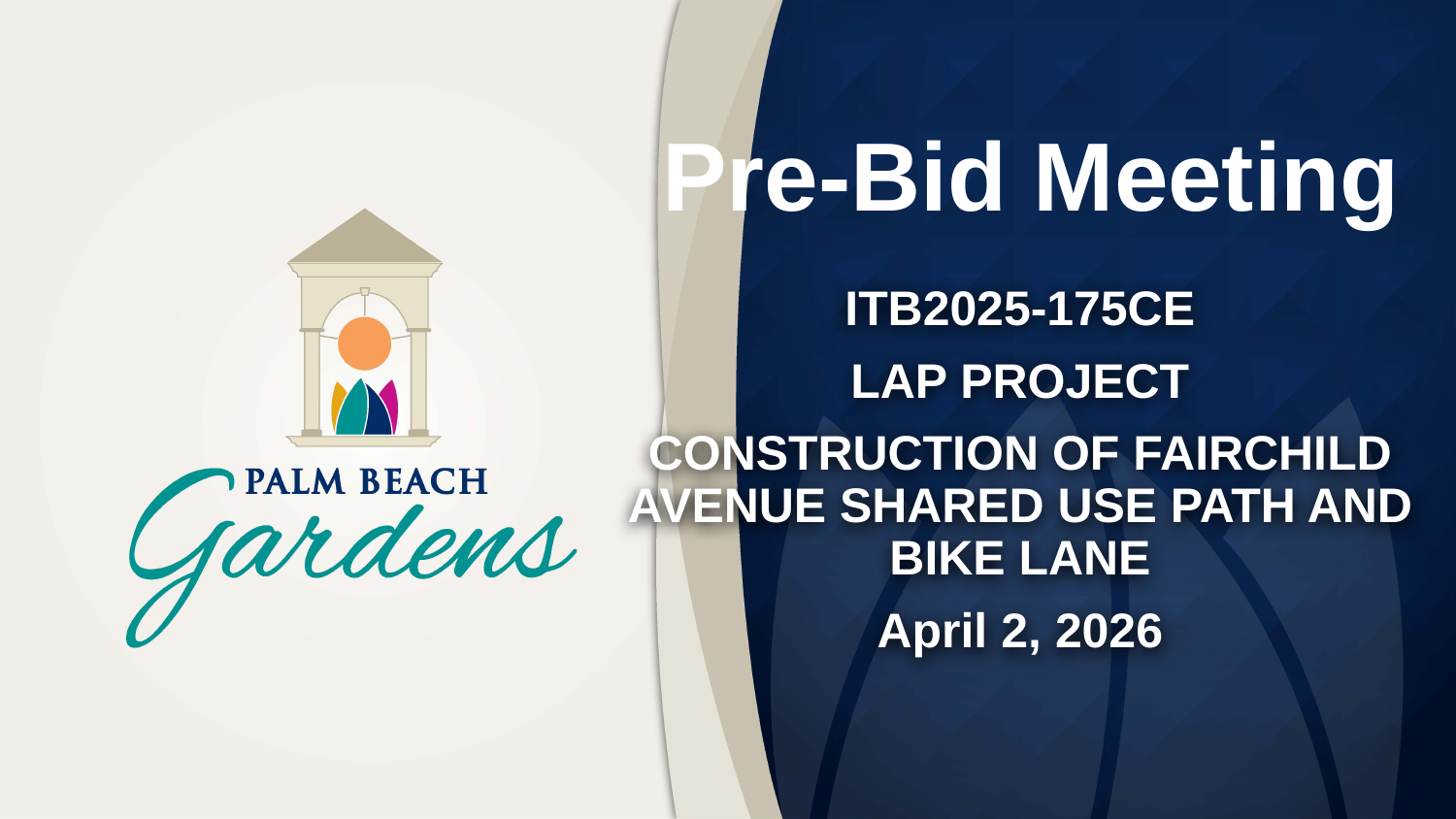

# Pre-Bid Meeting
ITB2025-175CE
LAP PROJECT
CONSTRUCTION OF FAIRCHILD AVENUE SHARED USE PATH AND BIKE LANE
April 2, 2026